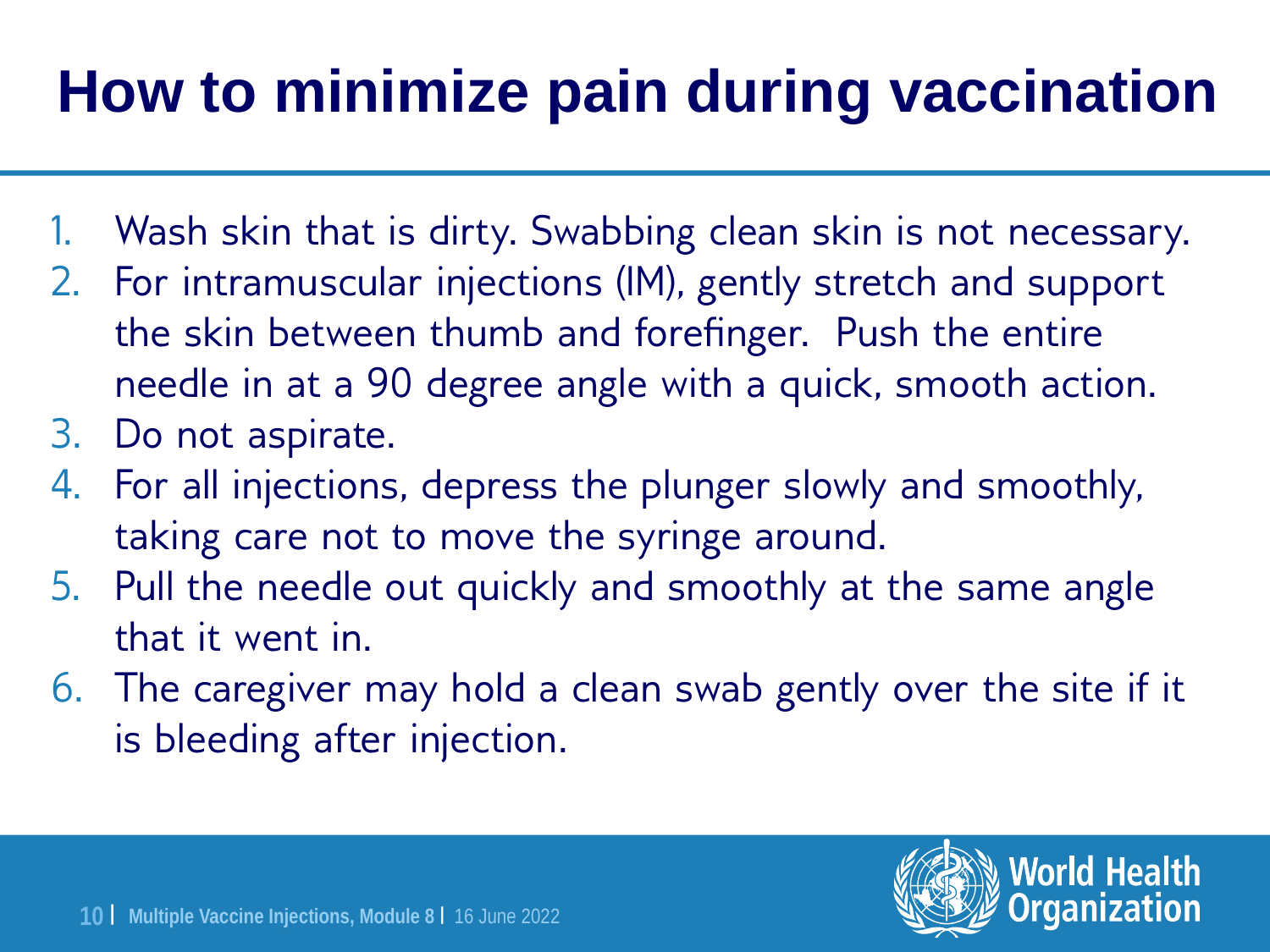

How to minimize pain during vaccination
Wash skin that is dirty. Swabbing clean skin is not necessary.
For intramuscular injections (IM), gently stretch and support the skin between thumb and forefinger.  Push the entire needle in at a 90 degree angle with a quick, smooth action.
Do not aspirate.
For all injections, depress the plunger slowly and smoothly, taking care not to move the syringe around.
Pull the needle out quickly and smoothly at the same angle that it went in.
The caregiver may hold a clean swab gently over the site if it is bleeding after injection.